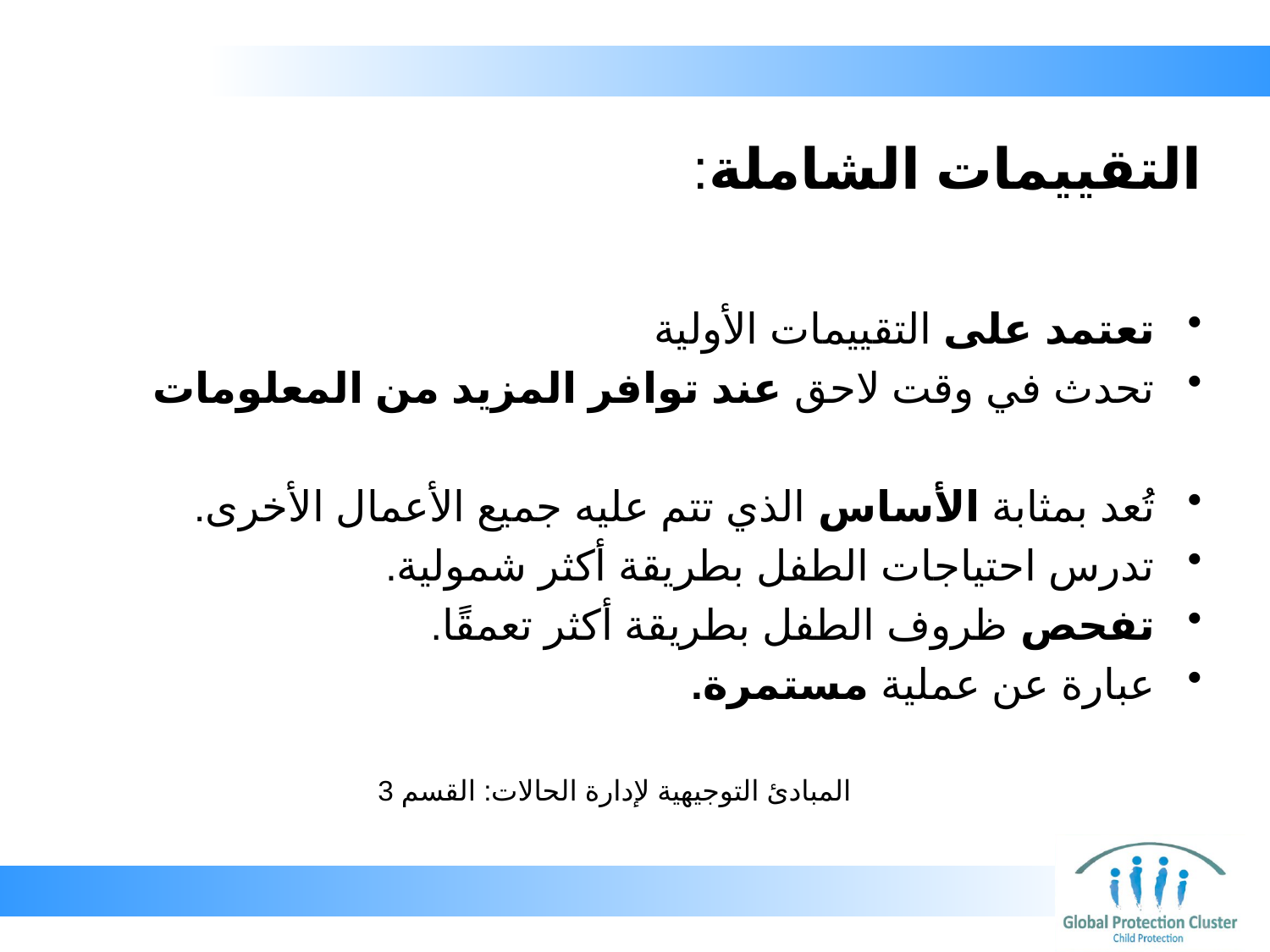

# التقييمات الشاملة:

تعتمد على التقييمات الأولية
تحدث في وقت لاحق عند توافر المزيد من المعلومات

تُعد بمثابة الأساس الذي تتم عليه جميع الأعمال الأخرى.
تدرس احتياجات الطفل بطريقة أكثر شمولية.
تفحص ظروف الطفل بطريقة أكثر تعمقًا.
عبارة عن عملية مستمرة.

المبادئ التوجيهية لإدارة الحالات: القسم 3